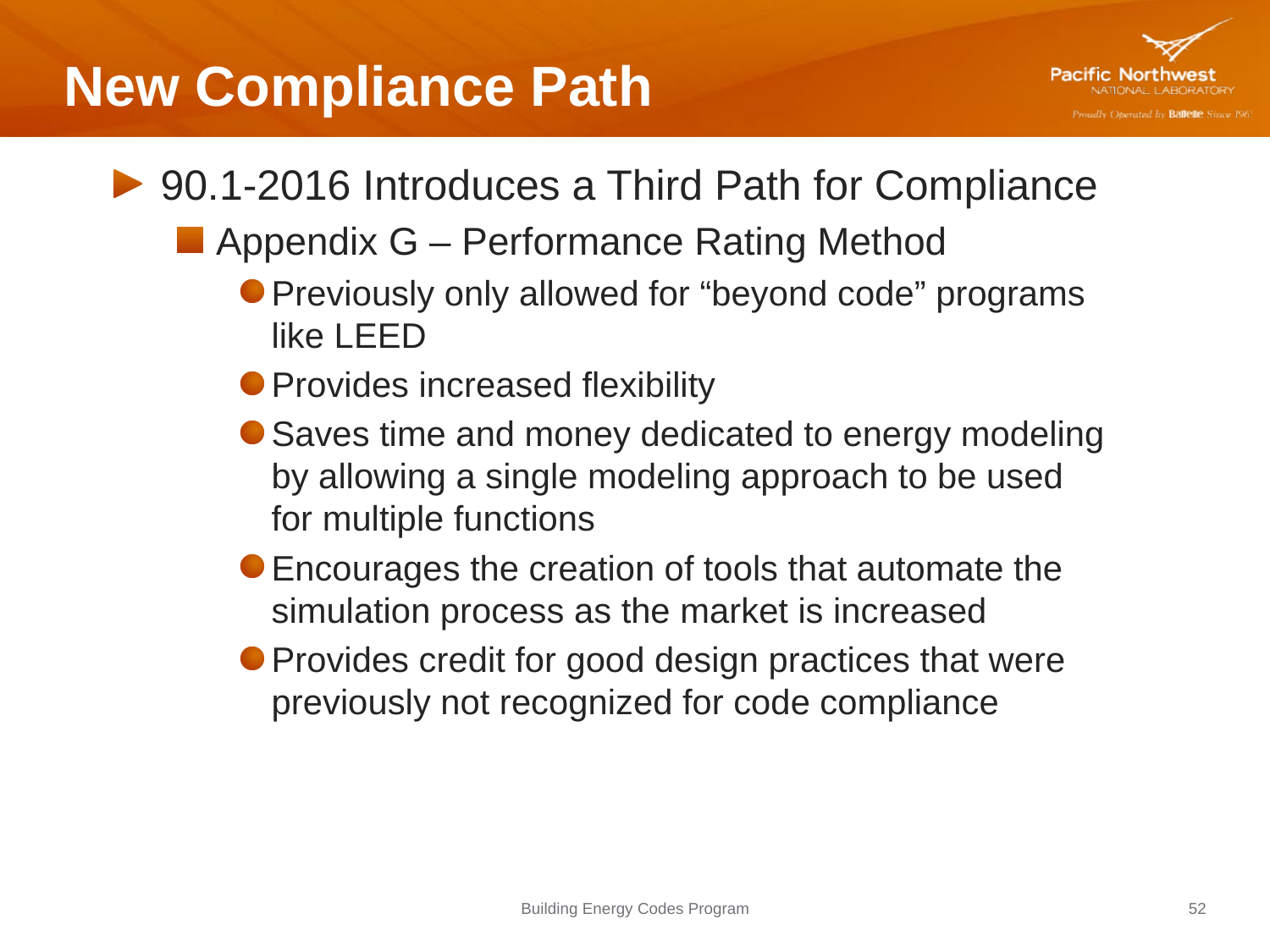

# New Compliance Path
90.1-2016 Introduces a Third Path for Compliance
Appendix G – Performance Rating Method
Previously only allowed for “beyond code” programs like LEED
Provides increased flexibility
Saves time and money dedicated to energy modeling by allowing a single modeling approach to be used for multiple functions
Encourages the creation of tools that automate the simulation process as the market is increased
Provides credit for good design practices that were previously not recognized for code compliance

Building Energy Codes Program
52